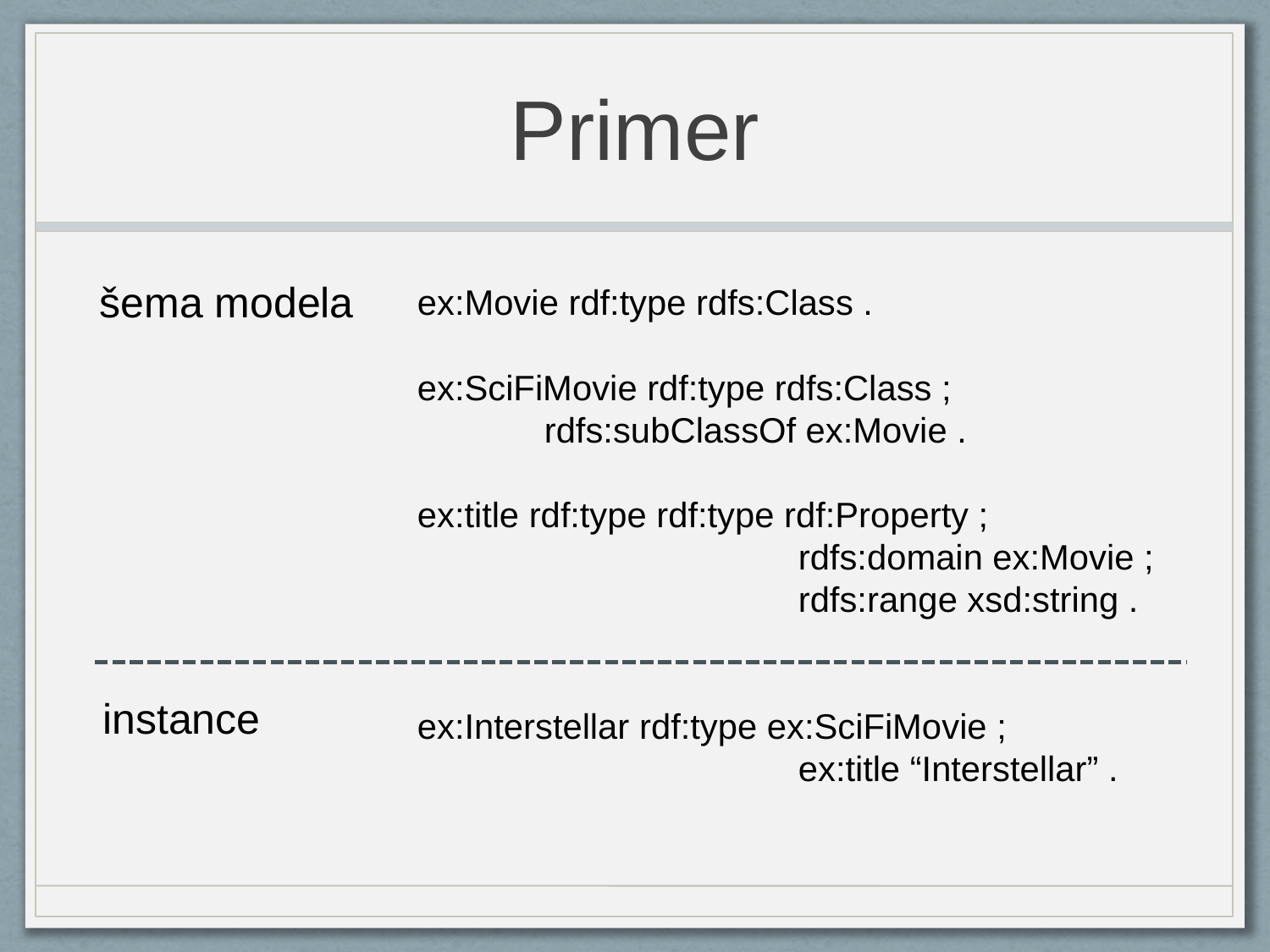

# Primer
šema modela
ex:Movie rdf:type rdfs:Class .

ex:SciFiMovie rdf:type rdfs:Class ;
	rdfs:subClassOf ex:Movie .

ex:title rdf:type rdf:type rdf:Property ;
			rdfs:domain ex:Movie ;
			rdfs:range xsd:string .

ex:Interstellar rdf:type ex:SciFiMovie ;
			ex:title “Interstellar” .
instance